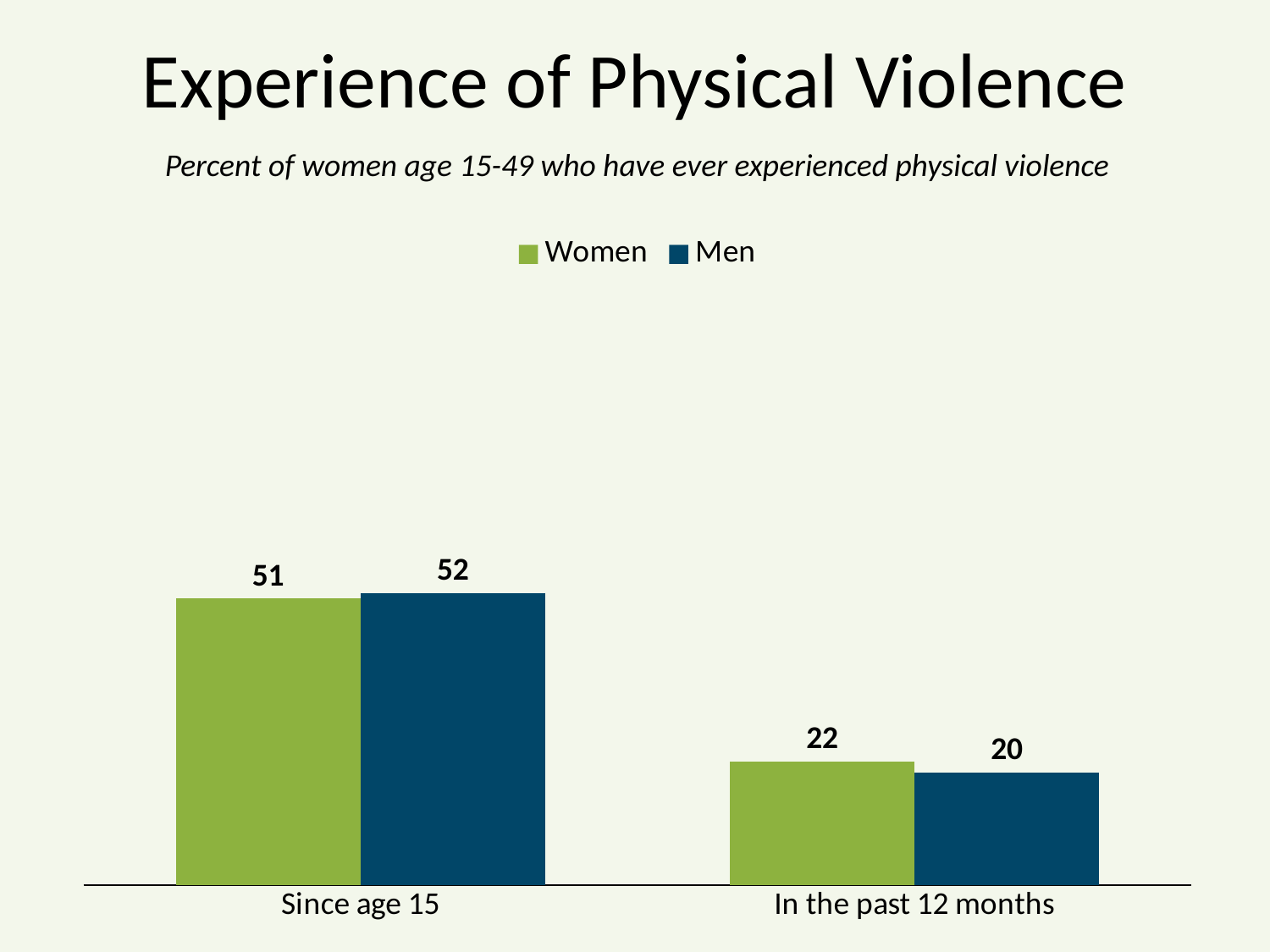

# Experience of Physical Violence
Percent of women age 15-49 who have ever experienced physical violence

### Chart

| Category | Women | Men |
|---|---|---|
| Since age 15 | 51.0 | 52.0 |
| In the past 12 months | 22.0 | 20.0 |